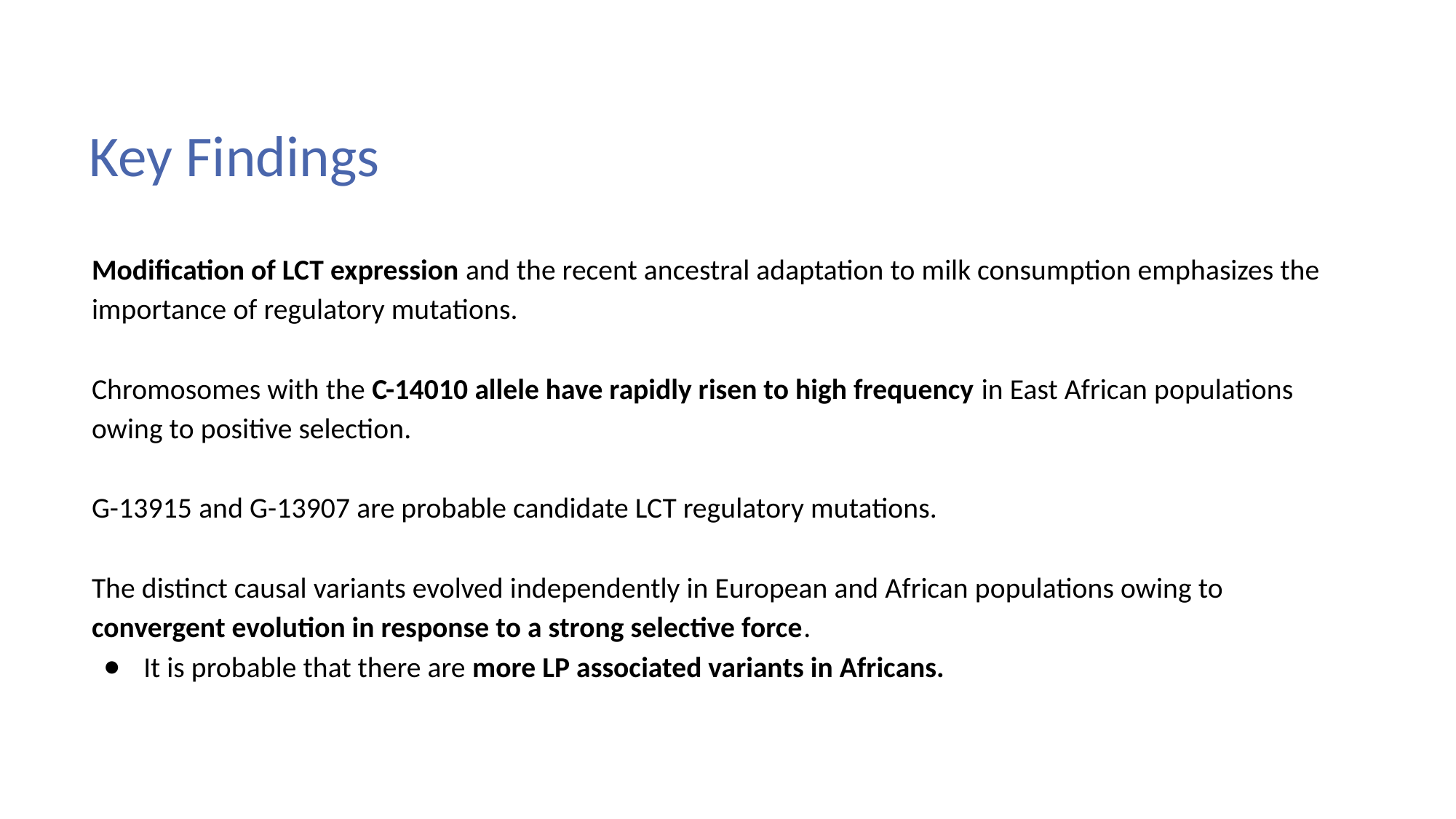

# Key Findings
Modification of LCT expression and the recent ancestral adaptation to milk consumption emphasizes the importance of regulatory mutations.

Chromosomes with the C-14010 allele have rapidly risen to high frequency in East African populations owing to positive selection.

G-13915 and G-13907 are probable candidate LCT regulatory mutations.

The distinct causal variants evolved independently in European and African populations owing to convergent evolution in response to a strong selective force.
It is probable that there are more LP associated variants in Africans.